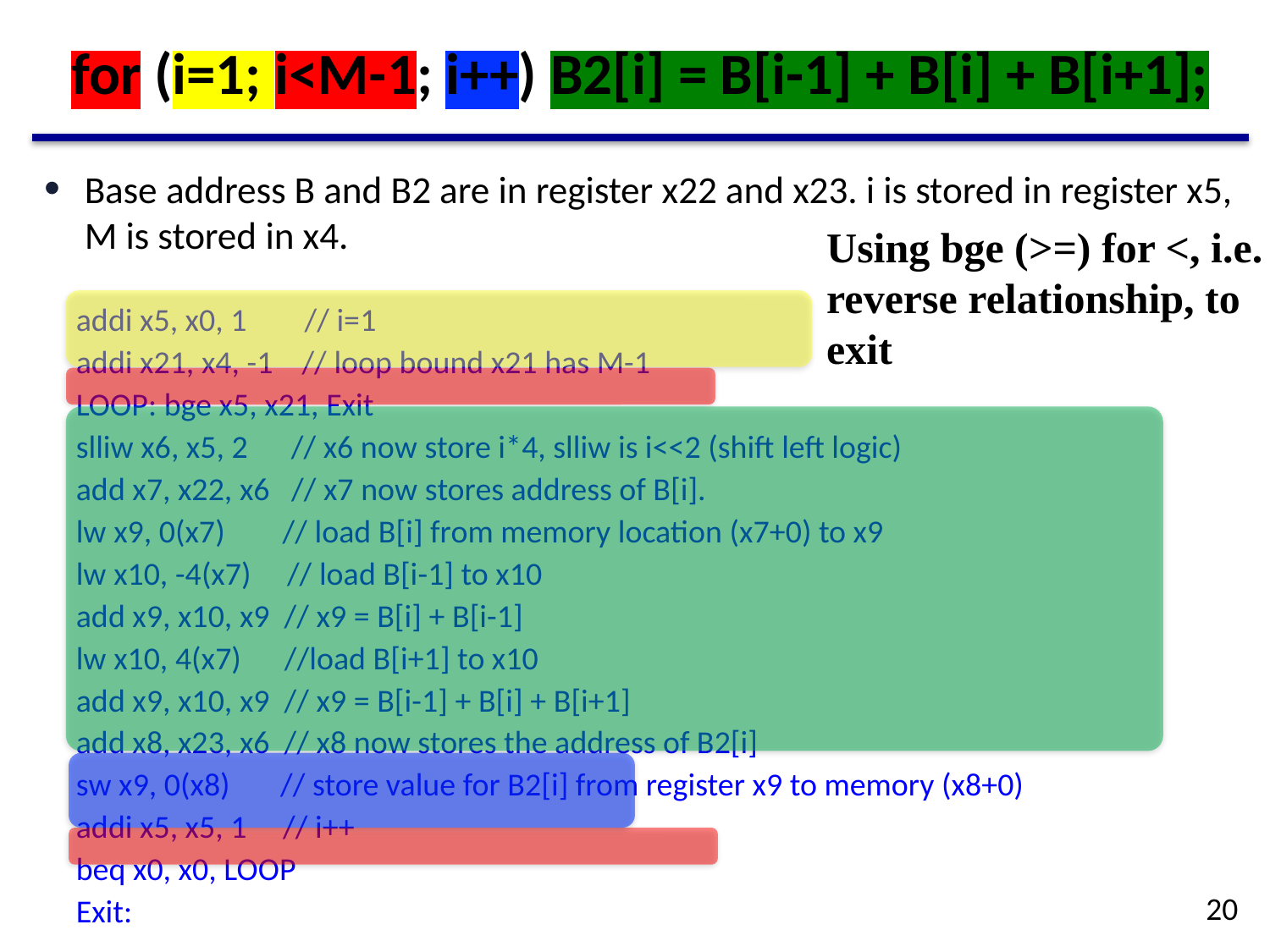

# for (i=1; i<M-1; i++) B2[i] = B[i-1] + B[i] + B[i+1];
Base address B and B2 are in register x22 and x23. i is stored in register x5, M is stored in x4.

		addi x5, x0, 1        // i=1
		addi x21, x4, -1    // loop bound x21 has M-1
LOOP: bge x5, x21, Exit
		slliw x6, x5, 2      // x6 now store i*4, slliw is i<<2 (shift left logic)
		add x7, x22, x6   // x7 now stores address of B[i].
		lw x9, 0(x7)        // load B[i] from memory location (x7+0) to x9
		lw x10, -4(x7)     // load B[i-1] to x10
		add x9, x10, x9  // x9 = B[i] + B[i-1]
		lw x10, 4(x7)      //load B[i+1] to x10
		add x9, x10, x9  // x9 = B[i-1] + B[i] + B[i+1]
		add x8, x23, x6  // x8 now stores the address of B2[i]
		sw x9, 0(x8)       // store value for B2[i] from register x9 to memory (x8+0)
		addi x5, x5, 1     // i++
		beq x0, x0, LOOP
Exit:

Using bge (>=) for <, i.e. reverse relationship, to exit

20